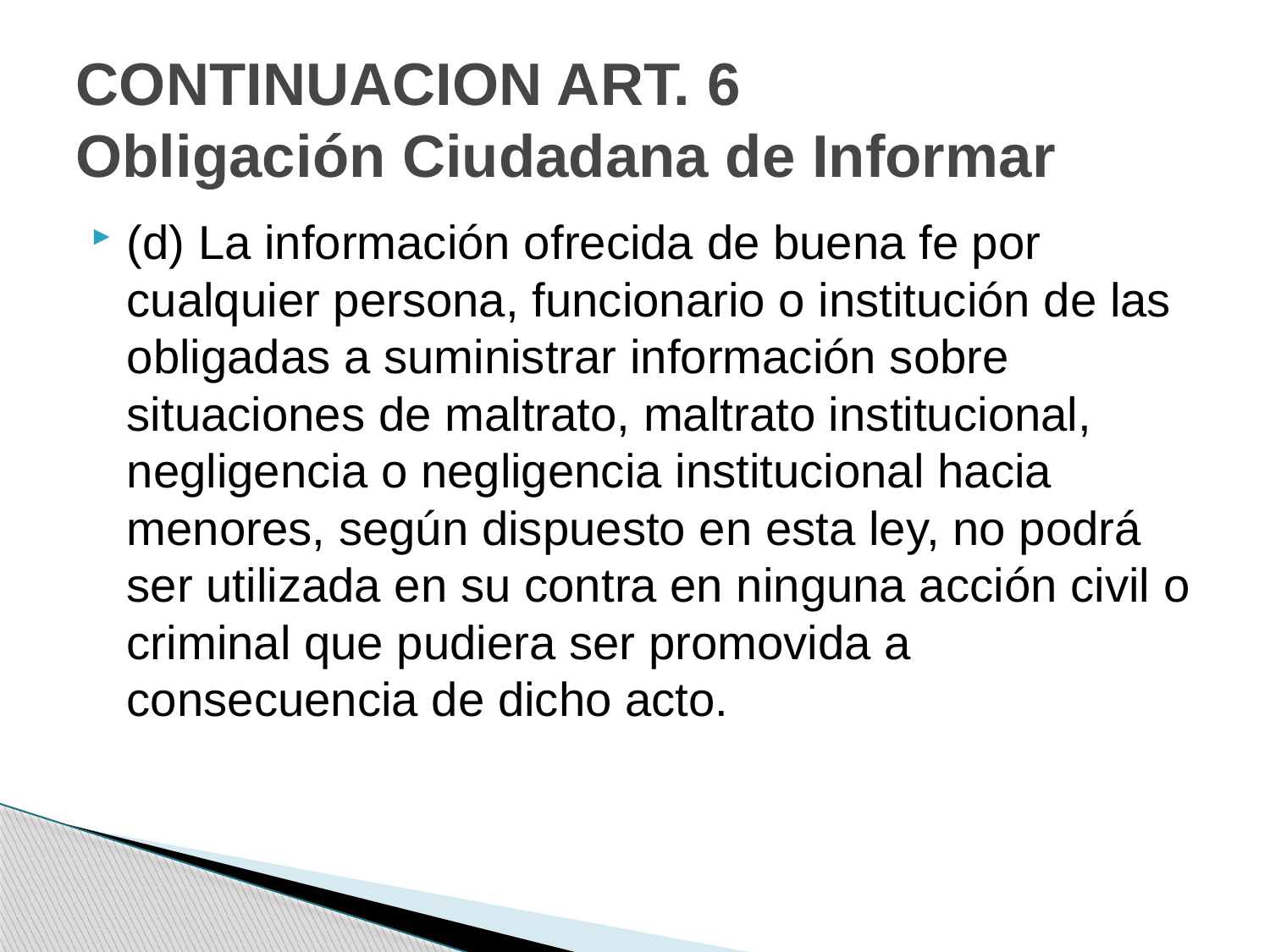

# CONTINUACION ART. 6 Obligación Ciudadana de Informar
(d) La información ofrecida de buena fe por cualquier persona, funcionario o institución de las obligadas a suministrar información sobre situaciones de maltrato, maltrato institucional, negligencia o negligencia institucional hacia menores, según dispuesto en esta ley, no podrá ser utilizada en su contra en ninguna acción civil o criminal que pudiera ser promovida a consecuencia de dicho acto.